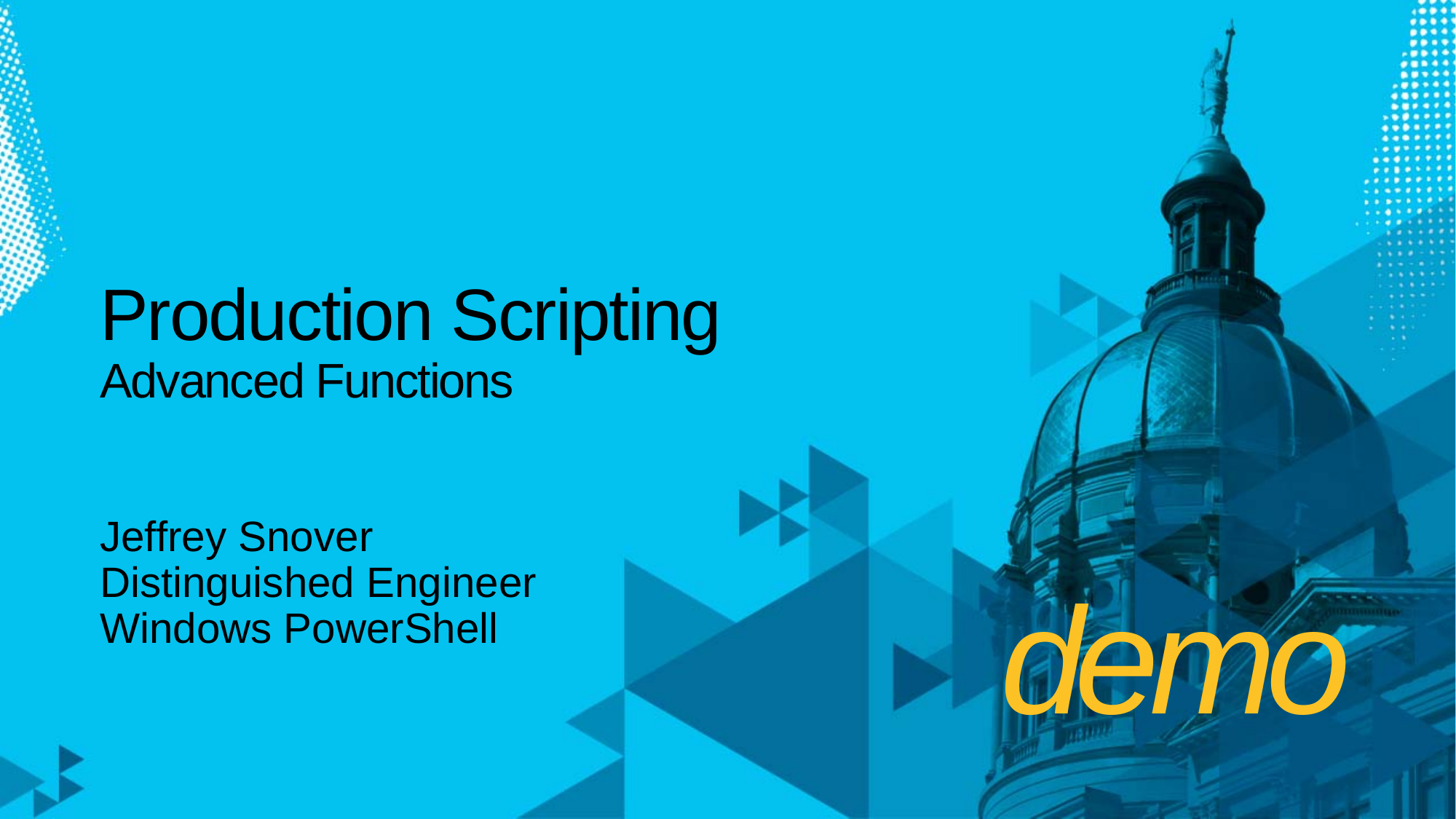

# Production Scripting Advanced Functions
Jeffrey Snover
Distinguished Engineer
Windows PowerShell
demo